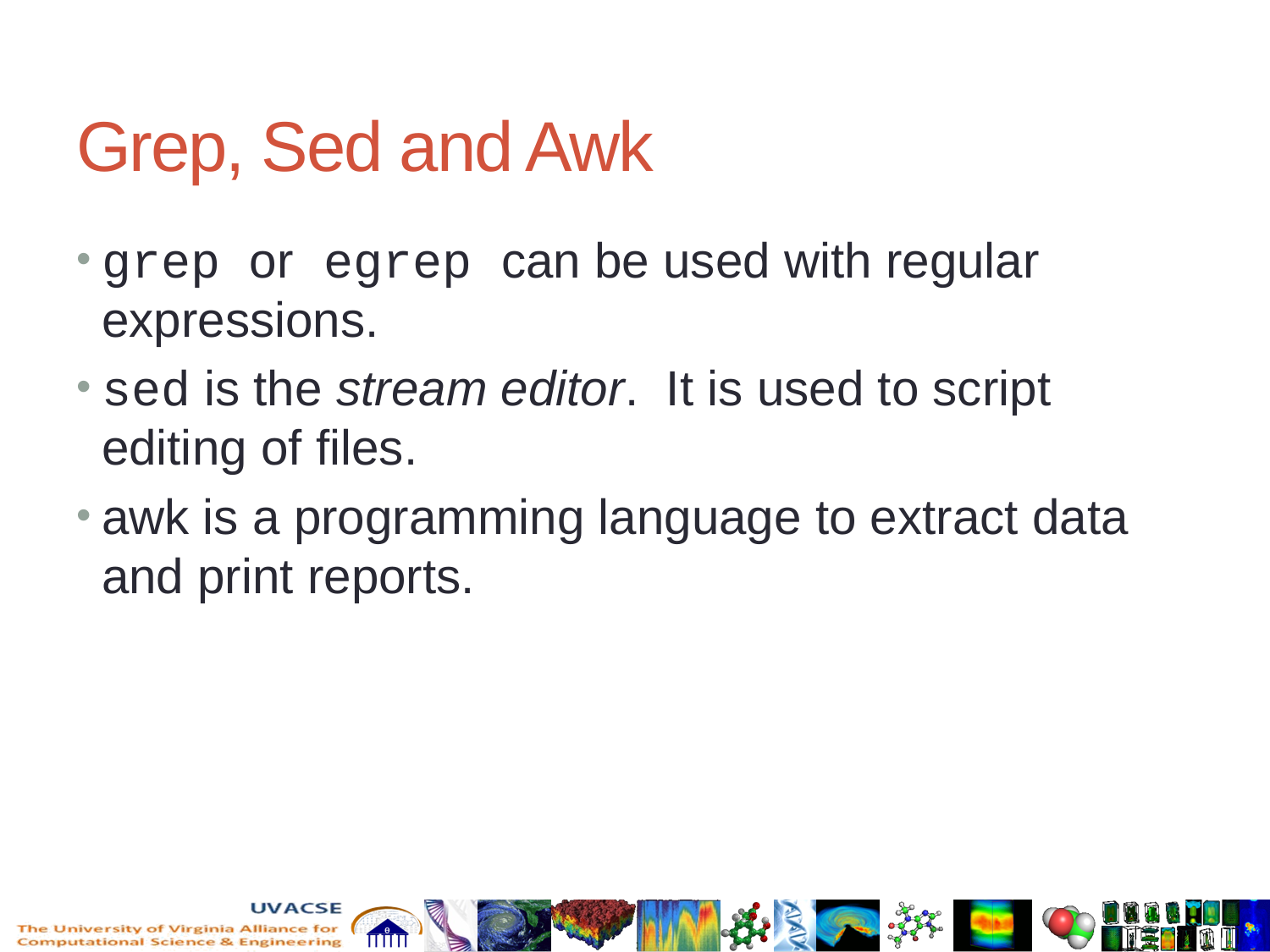

# Grep, Sed and Awk
grep or egrep can be used with regular expressions.
sed is the stream editor.  It is used to script editing of files.
awk is a programming language to extract data and print reports.